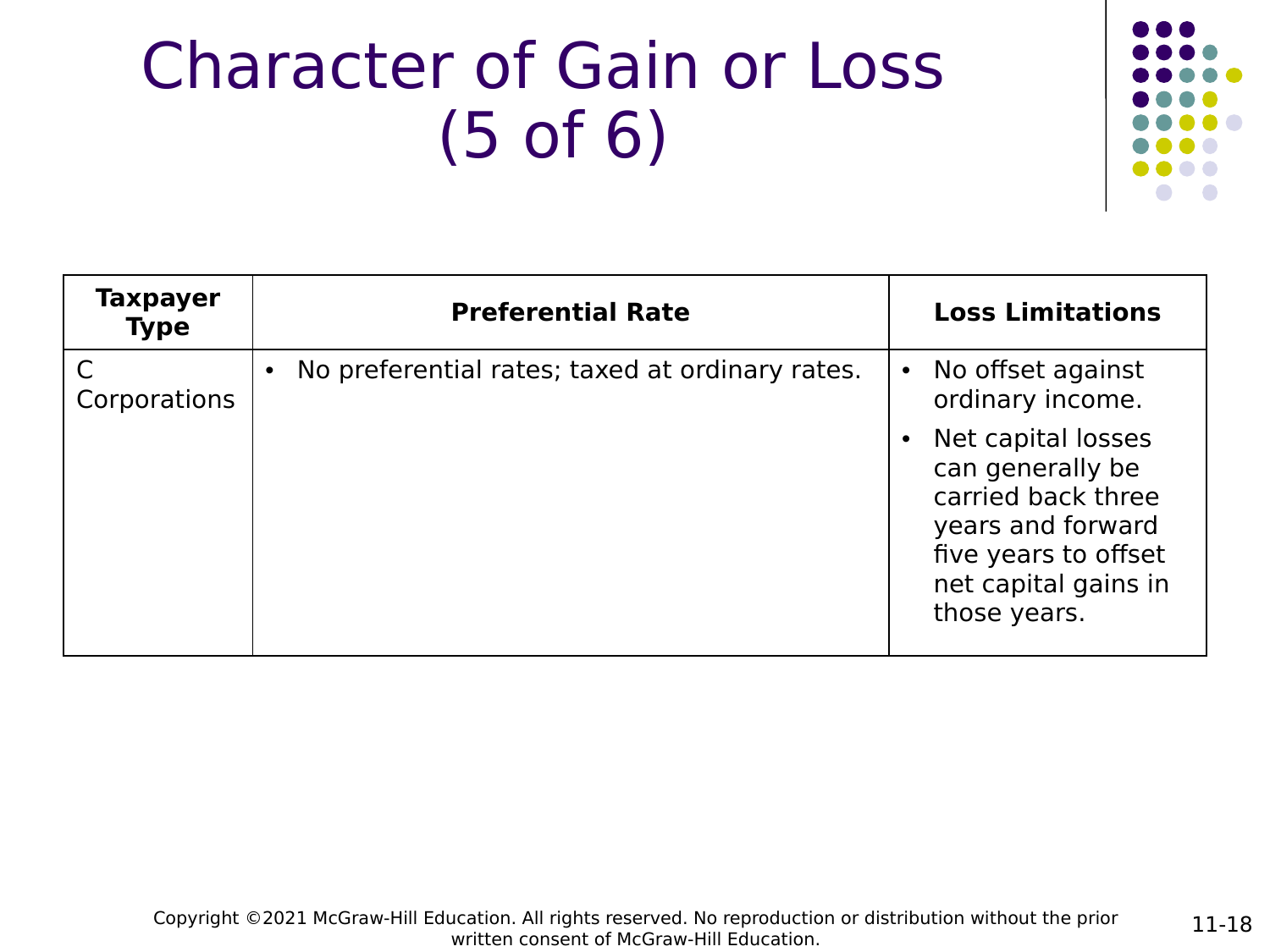

# Character of Gain or Loss (5 of 6)
| Taxpayer Type | Preferential Rate | Loss Limitations |
| --- | --- | --- |
| C Corporations | No preferential rates; taxed at ordinary rates. | No offset against ordinary income. Net capital losses can generally be carried back three years and forward five years to offset net capital gains in those years. |
11-18